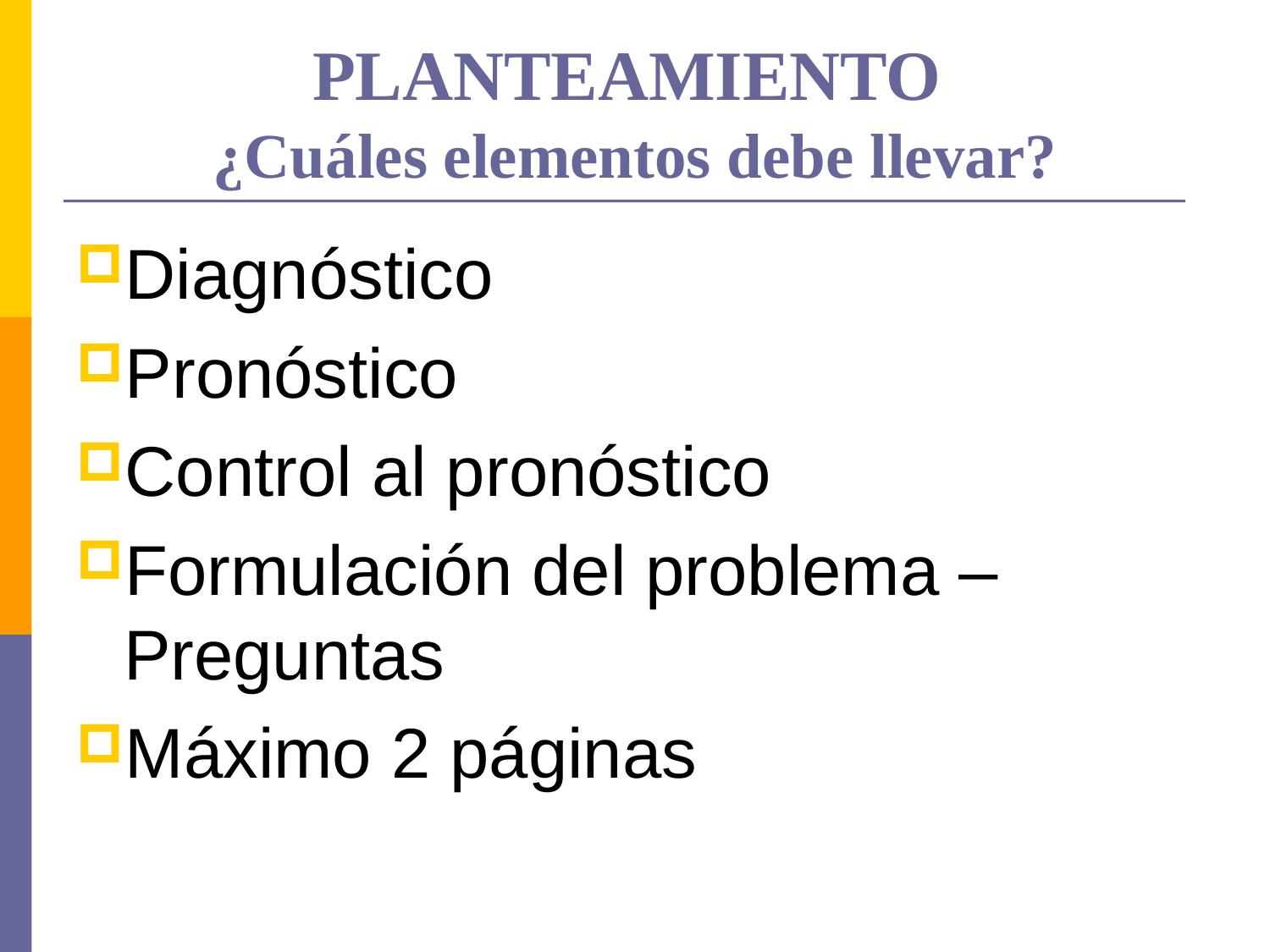

# PLANTEAMIENTO ¿Cuáles elementos debe llevar?
Diagnóstico
Pronóstico
Control al pronóstico
Formulación del problema – Preguntas
Máximo 2 páginas